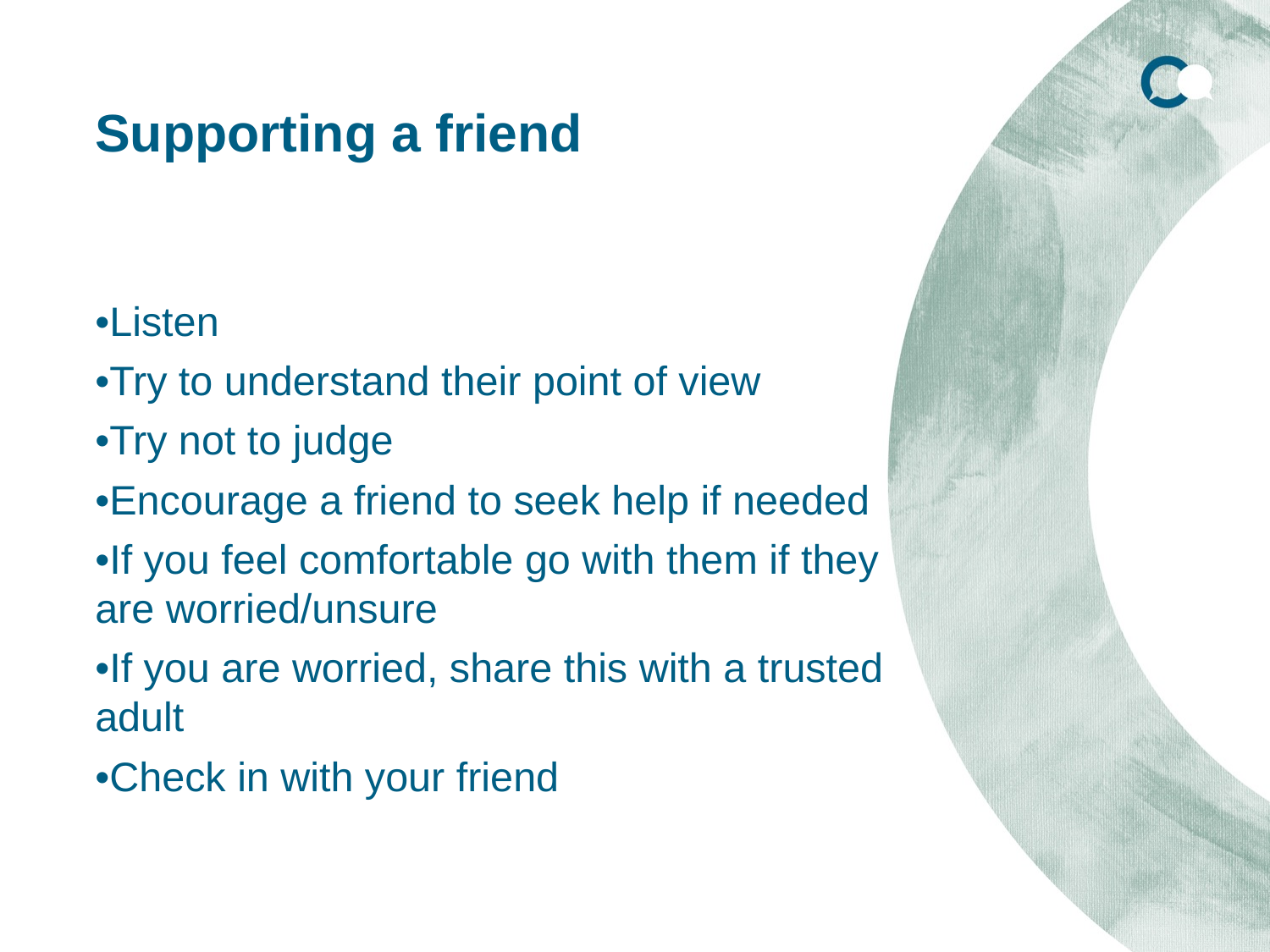

# Supporting a friend

•Listen
•Try to understand their point of view
•Try not to judge
•Encourage a friend to seek help if needed
•If you feel comfortable go with them if they are worried/unsure
•If you are worried, share this with a trusted adult
•Check in with your friend